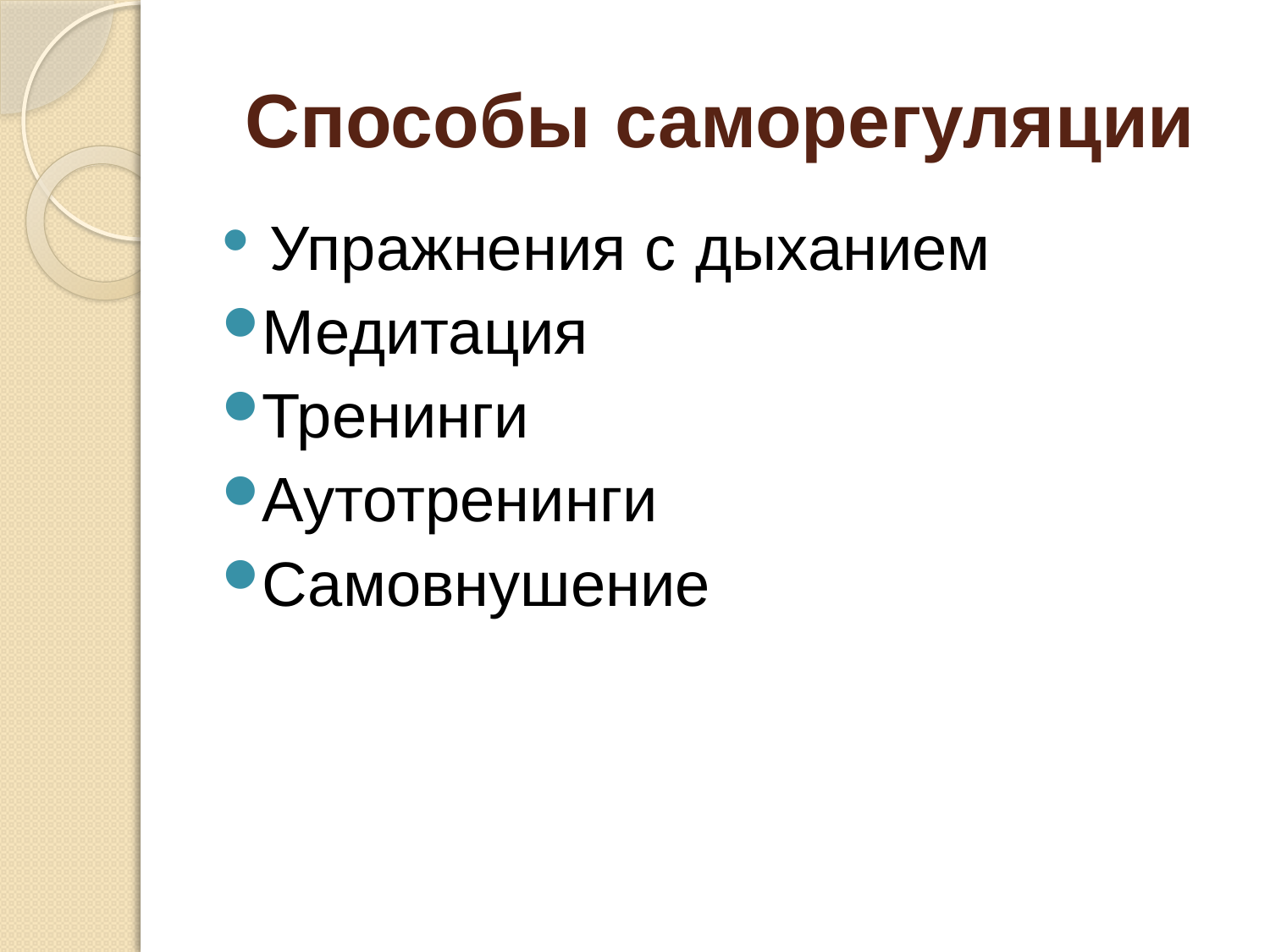

# Способы саморегуляции
 Упражнения с дыханием
Медитация
Тренинги
Аутотренинги
Самовнушение